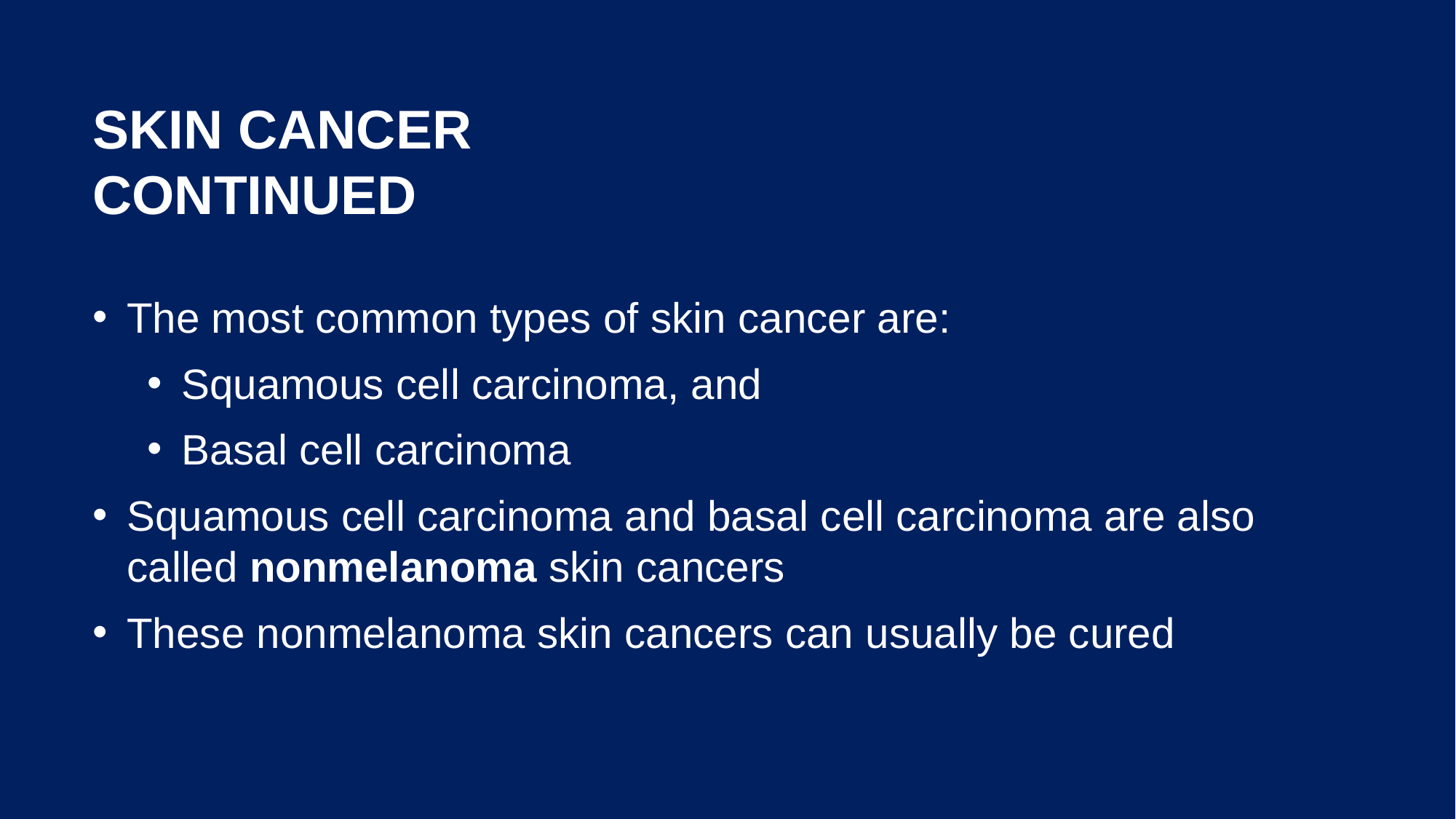

# Skin Cancer COntinued
The most common types of skin cancer are:
Squamous cell carcinoma, and
Basal cell carcinoma
Squamous cell carcinoma and basal cell carcinoma are also called nonmelanoma skin cancers
These nonmelanoma skin cancers can usually be cured